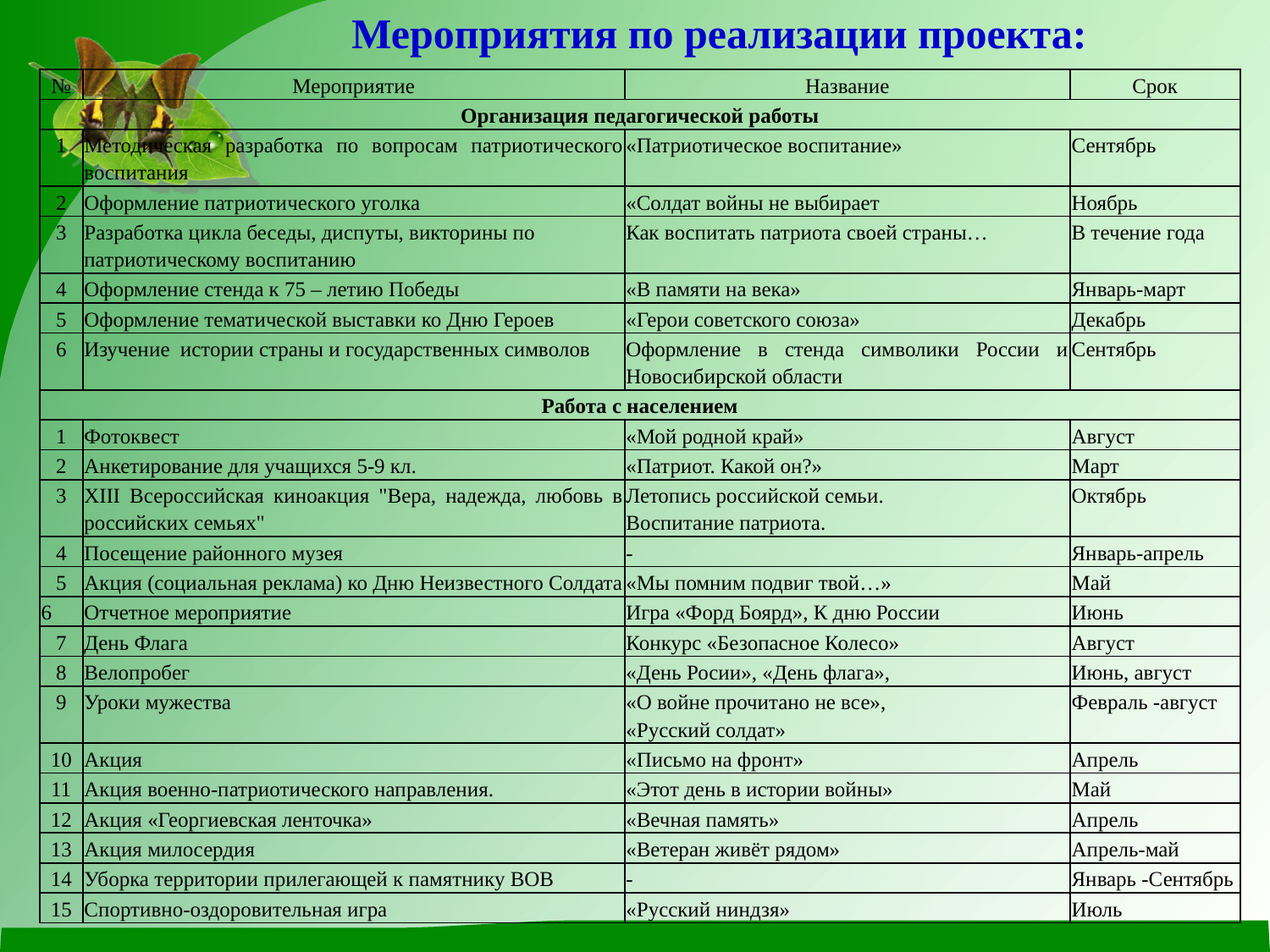

Мероприятия по реализации проекта:
| № | Мероприятие | Название | Срок |
| --- | --- | --- | --- |
| Организация педагогической работы |  |  |  |
| 1 | Методическая разработка по вопросам патриотического воспитания | «Патриотическое воспитание» | Сентябрь |
| 2 | Оформление патриотического уголка | «Солдат войны не выбирает | Ноябрь |
| 3 | Разработка цикла беседы, диспуты, викторины по патриотическому воспитанию | Как воспитать патриота своей страны… | В течение года |
| 4 | Оформление стенда к 75 – летию Победы | «В памяти на века» | Январь-март |
| 5 | Оформление тематической выставки ко Дню Героев | «Герои советского союза» | Декабрь |
| 6 | Изучение истории страны и государственных символов | Оформление в стенда символики России и Новосибирской области | Сентябрь |
| Работа с населением |  |  |  |
| 1 | Фотоквест | «Мой родной край» | Август |
| 2 | Анкетирование для учащихся 5-9 кл. | «Патриот. Какой он?» | Март |
| 3 | XIII Всероссийская киноакция "Вера, надежда, любовь в российских семьях" | Летопись российской семьи. Воспитание патриота. | Октябрь |
| 4 | Посещение районного музея | - | Январь-апрель |
| 5 | Акция (социальная реклама) ко Дню Неизвестного Солдата | «Мы помним подвиг твой…» | Май |
| 6 | Отчетное мероприятие | Игра «Форд Боярд», К дню России | Июнь |
| 7 | День Флага | Конкурс «Безопасное Колесо» | Август |
| 8 | Велопробег | «День Росии», «День флага», | Июнь, август |
| 9 | Уроки мужества | «О войне прочитано не все», «Русский солдат» | Февраль -август |
| 10 | Акция | «Письмо на фронт» | Апрель |
| 11 | Акция военно-патриотического направления. | «Этот день в истории войны» | Май |
| 12 | Акция «Георгиевская ленточка» | «Вечная память» | Апрель |
| 13 | Акция милосердия | «Ветеран живёт рядом» | Апрель-май |
| 14 | Уборка территории прилегающей к памятнику ВОВ | - | Январь -Сентябрь |
| 15 | Спортивно-оздоровительная игра | «Русский ниндзя» | Июль |